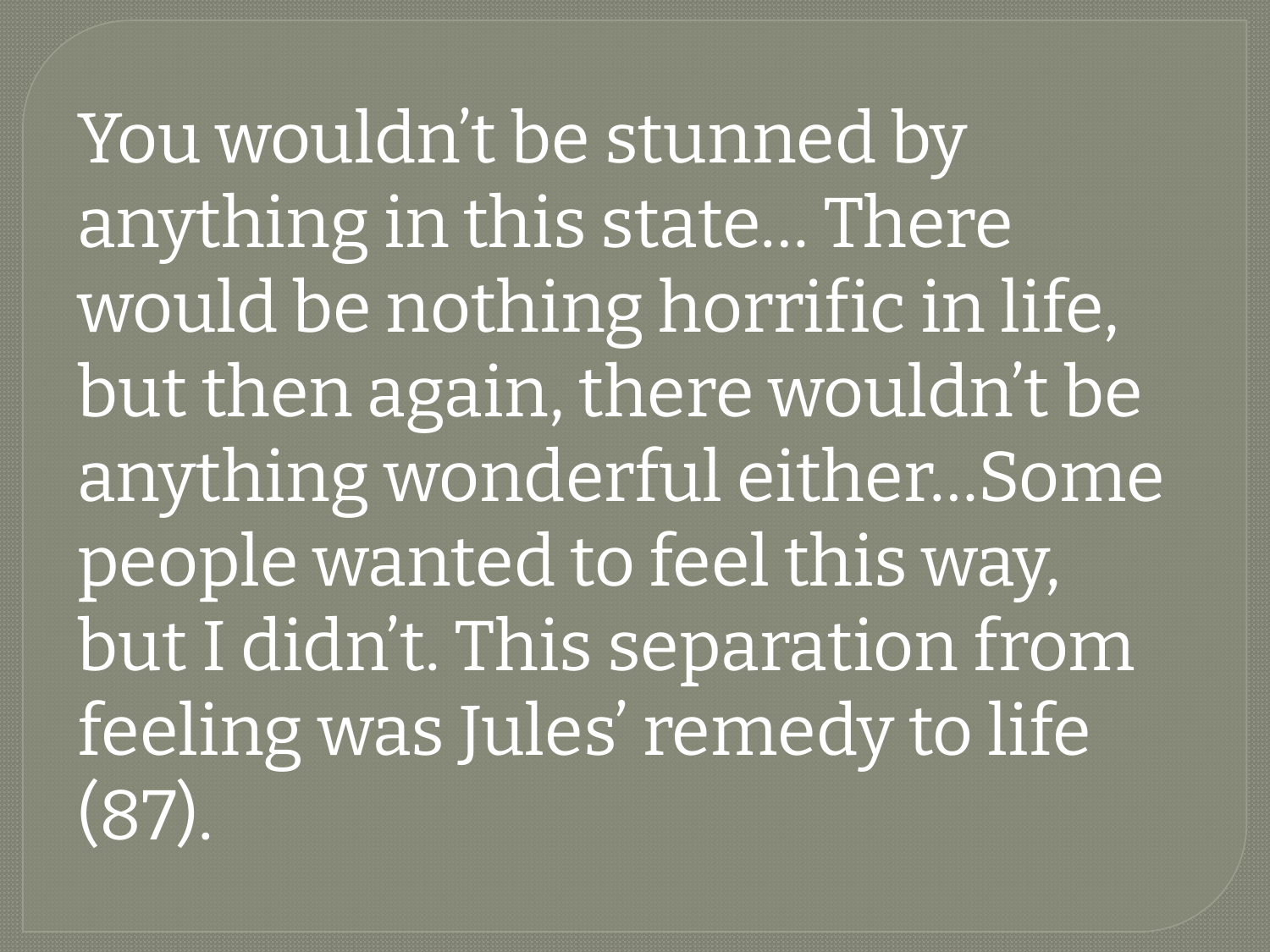

You wouldn’t be stunned by anything in this state… There would be nothing horrific in life, but then again, there wouldn’t be anything wonderful either…Some people wanted to feel this way, but I didn’t. This separation from feeling was Jules’ remedy to life (87).